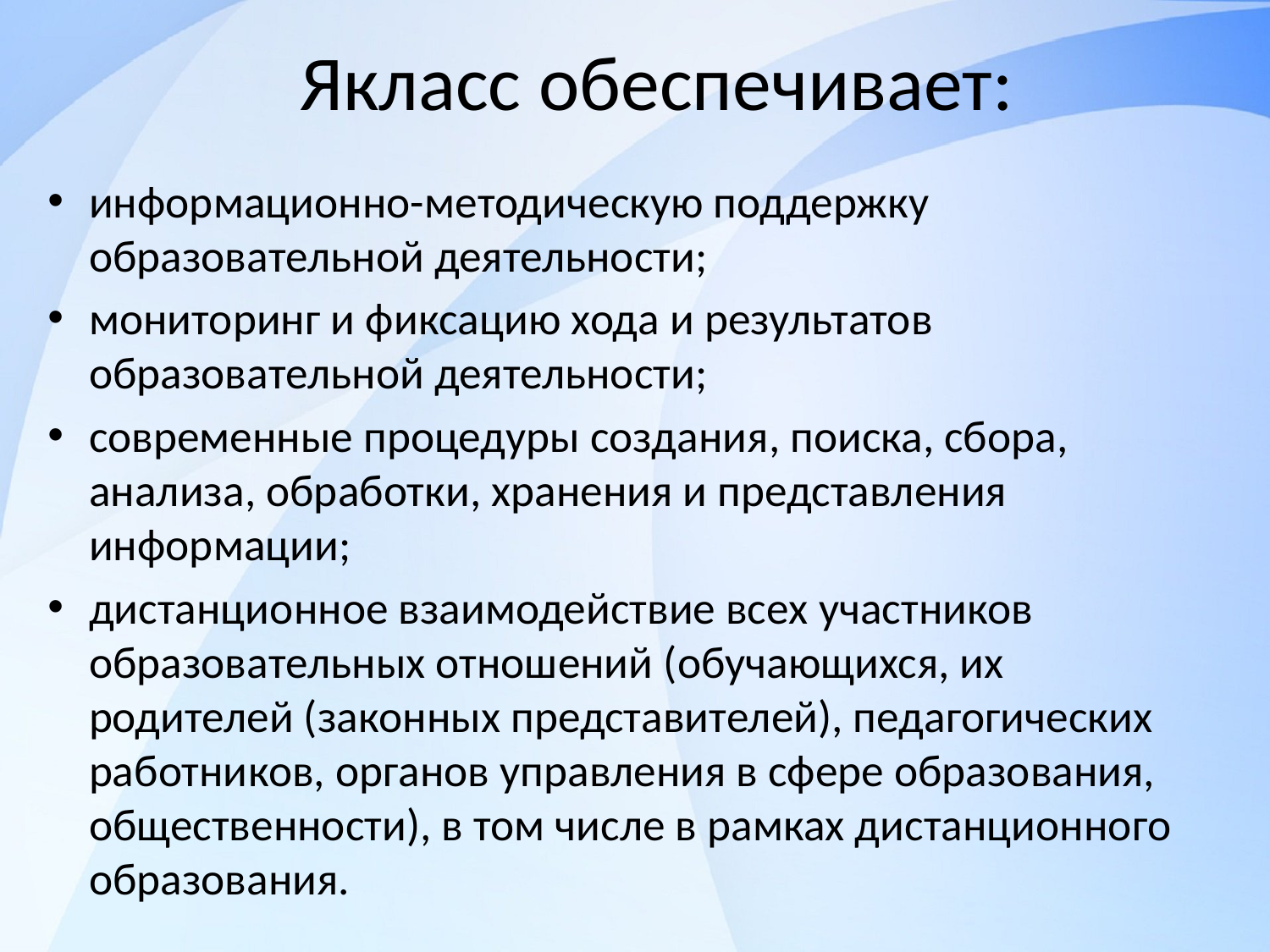

# Якласс обеспечивает:
информационно-методическую поддержку образовательной деятельности;
мониторинг и фиксацию хода и результатов образовательной деятельности;
современные процедуры создания, поиска, сбора, анализа, обработки, хранения и представления информации;
дистанционное взаимодействие всех участников образовательных отношений (обучающихся, их родителей (законных представителей), педагогических работников, органов управления в сфере образования, общественности), в том числе в рамках дистанционного образования.